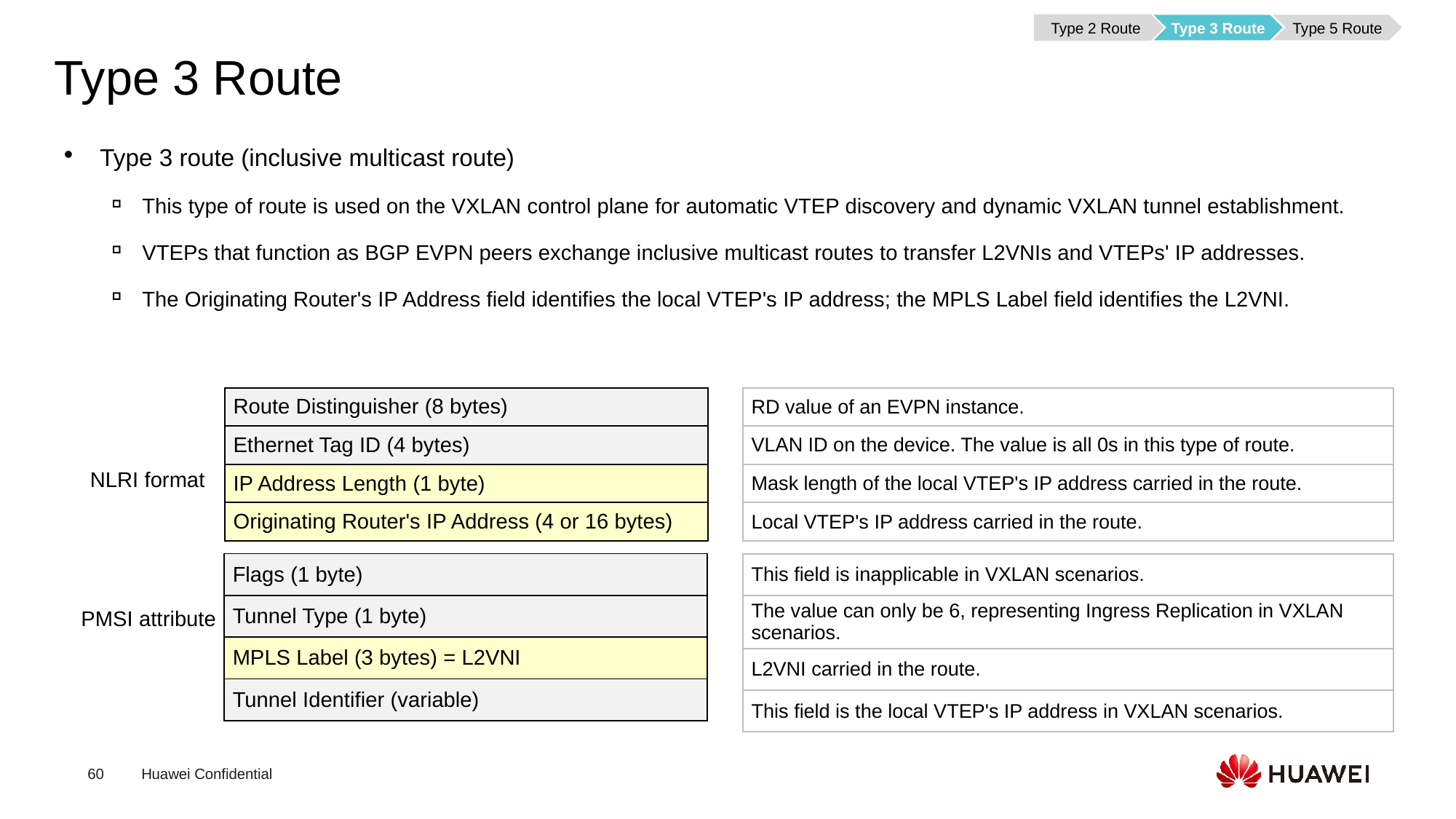

Type 2 Route
Type 3 Route
Type 5 Route
# Type 3 Route
Type 3 route (inclusive multicast route)
This type of route is used on the VXLAN control plane for automatic VTEP discovery and dynamic VXLAN tunnel establishment.
VTEPs that function as BGP EVPN peers exchange inclusive multicast routes to transfer L2VNIs and VTEPs' IP addresses.
The Originating Router's IP Address field identifies the local VTEP's IP address; the MPLS Label field identifies the L2VNI.
| Route Distinguisher (8 bytes) |
| --- |
| Ethernet Tag ID (4 bytes) |
| IP Address Length (1 byte) |
| Originating Router's IP Address (4 or 16 bytes) |
| RD value of an EVPN instance. |
| --- |
| VLAN ID on the device. The value is all 0s in this type of route. |
| Mask length of the local VTEP's IP address carried in the route. |
| Local VTEP's IP address carried in the route. |
NLRI format
| Flags (1 byte) |
| --- |
| Tunnel Type (1 byte) |
| MPLS Label (3 bytes) = L2VNI |
| Tunnel Identifier (variable) |
| This field is inapplicable in VXLAN scenarios. |
| --- |
| The value can only be 6, representing Ingress Replication in VXLAN scenarios. |
| L2VNI carried in the route. |
| This field is the local VTEP's IP address in VXLAN scenarios. |
PMSI attribute